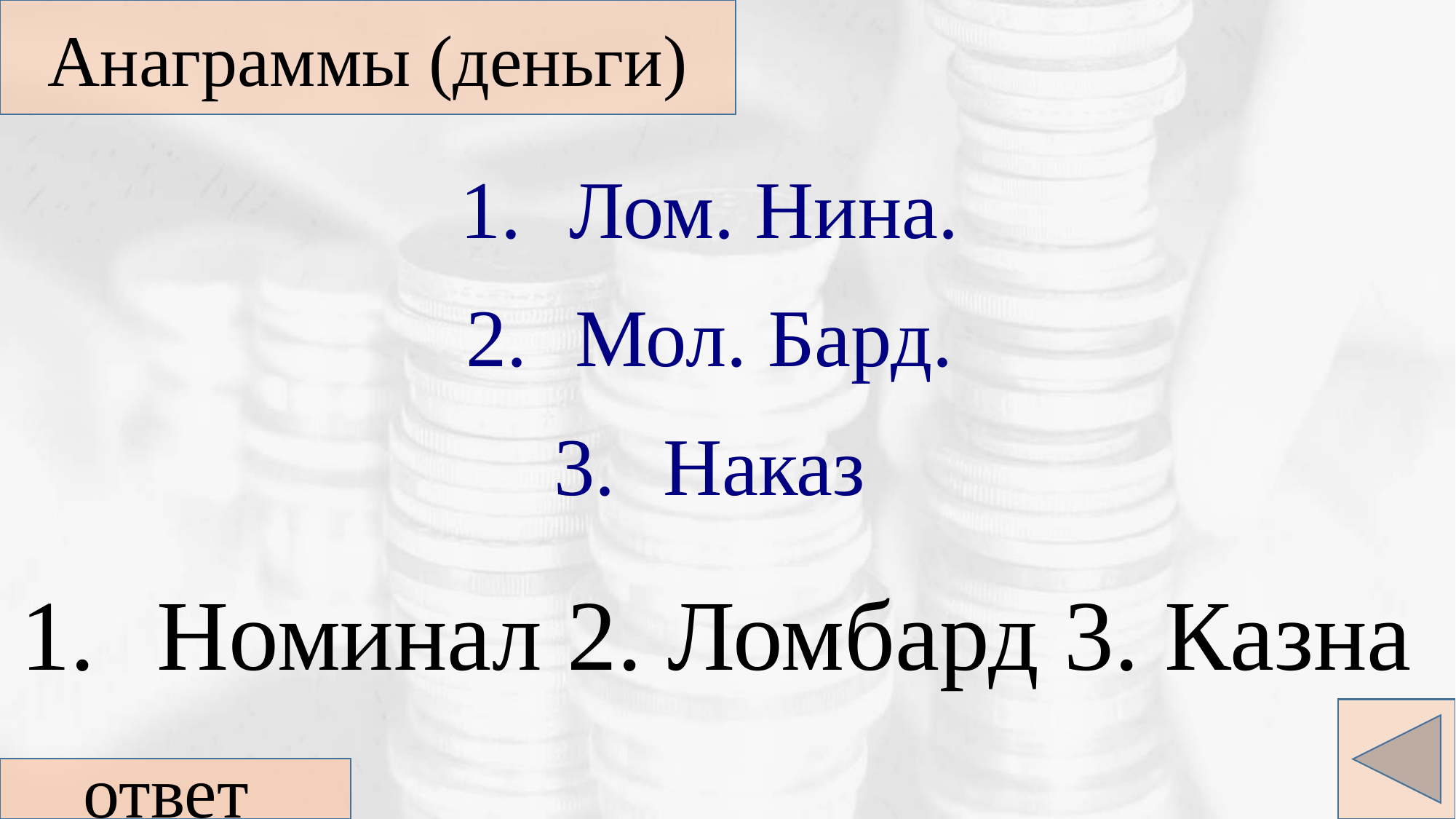

Анаграммы (деньги)
Лом. Нина.
Мол. Бард.
Наказ
Номинал 2. Ломбард 3. Казна

ответ